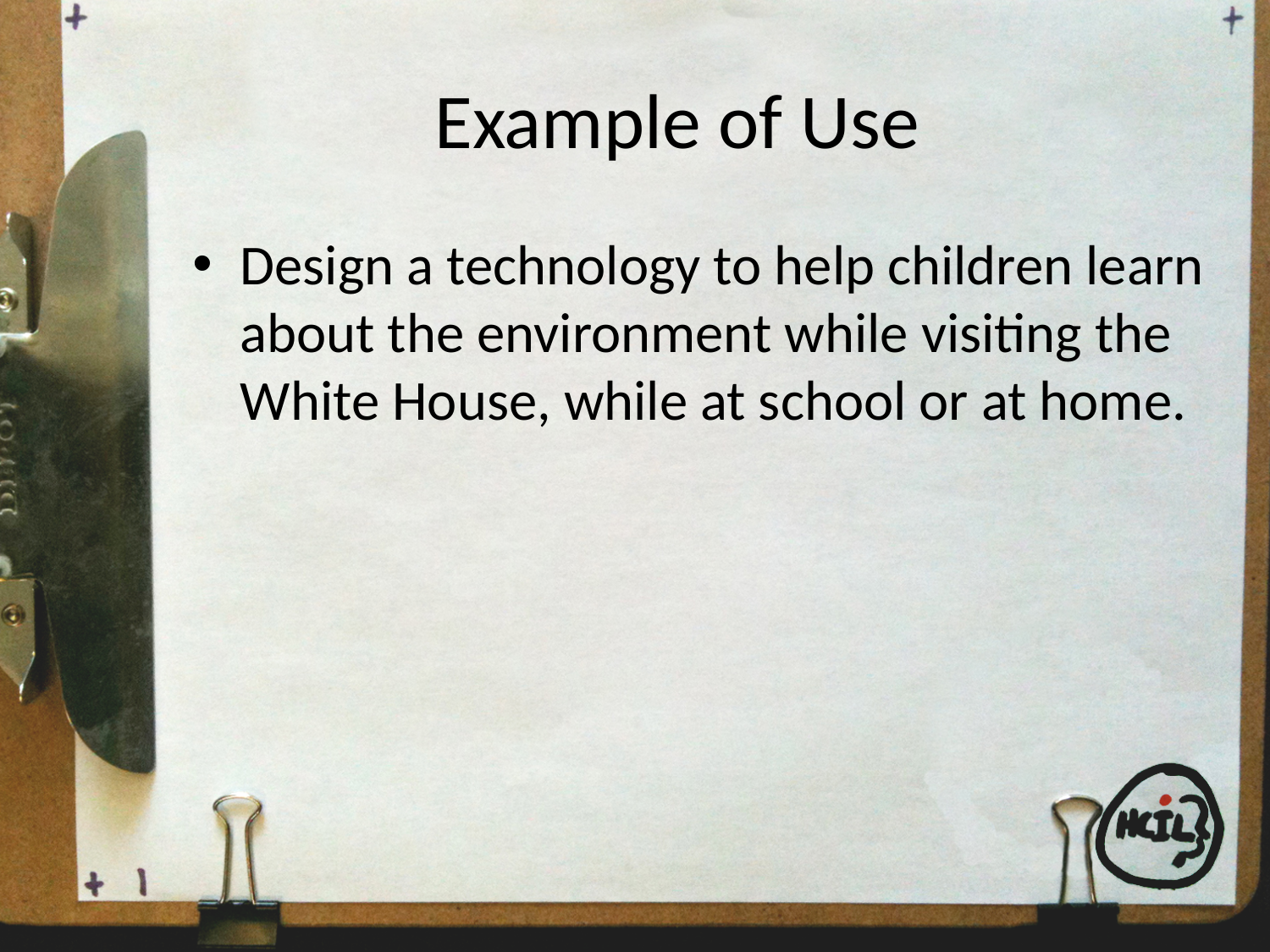

# Example of Use
Design a technology to help children learn about the environment while visiting the White House, while at school or at home.